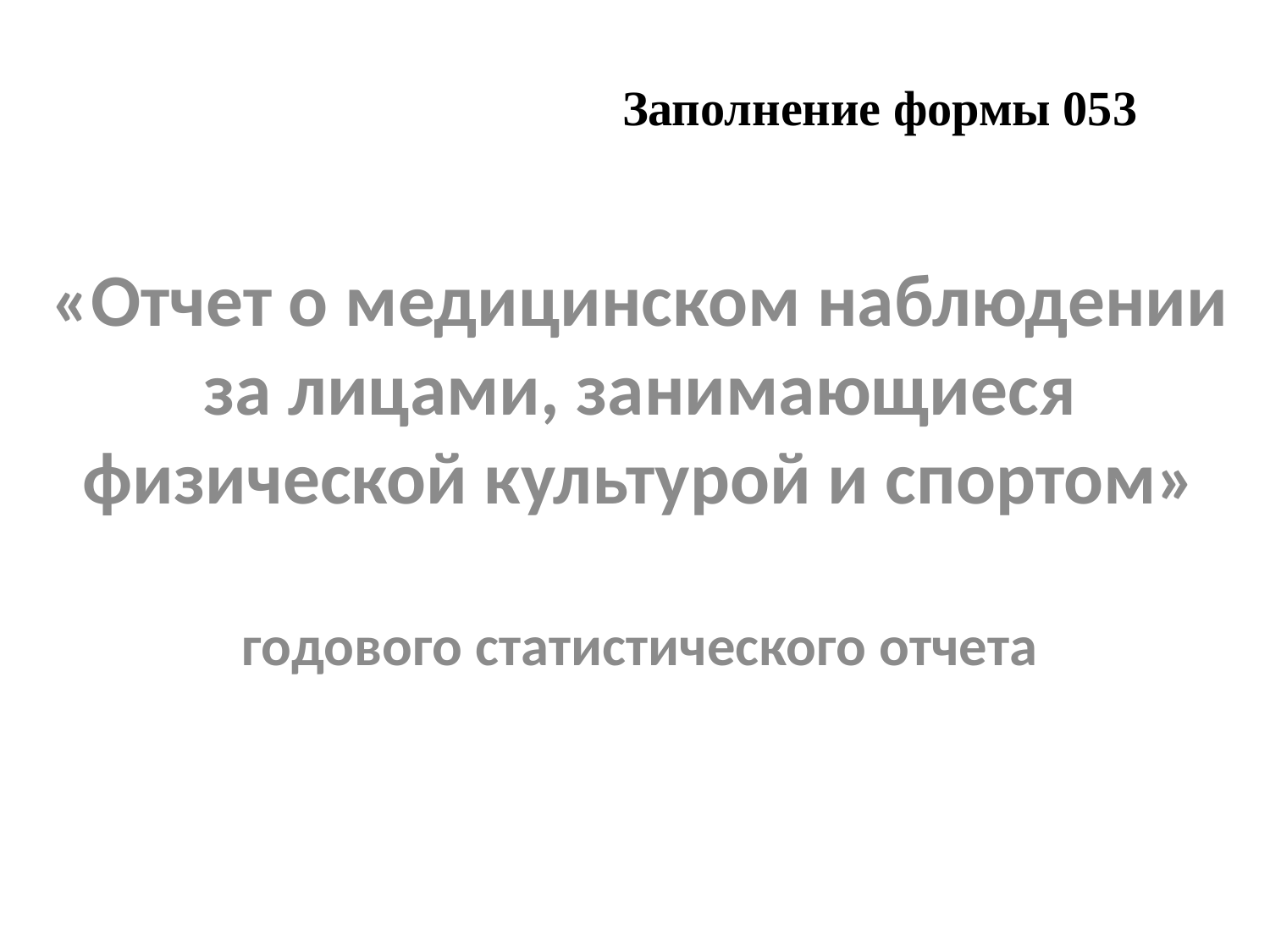

# Заполнение формы 053
«Отчет о медицинском наблюдении за лицами, занимающиеся физической культурой и спортом»

годового статистического отчета